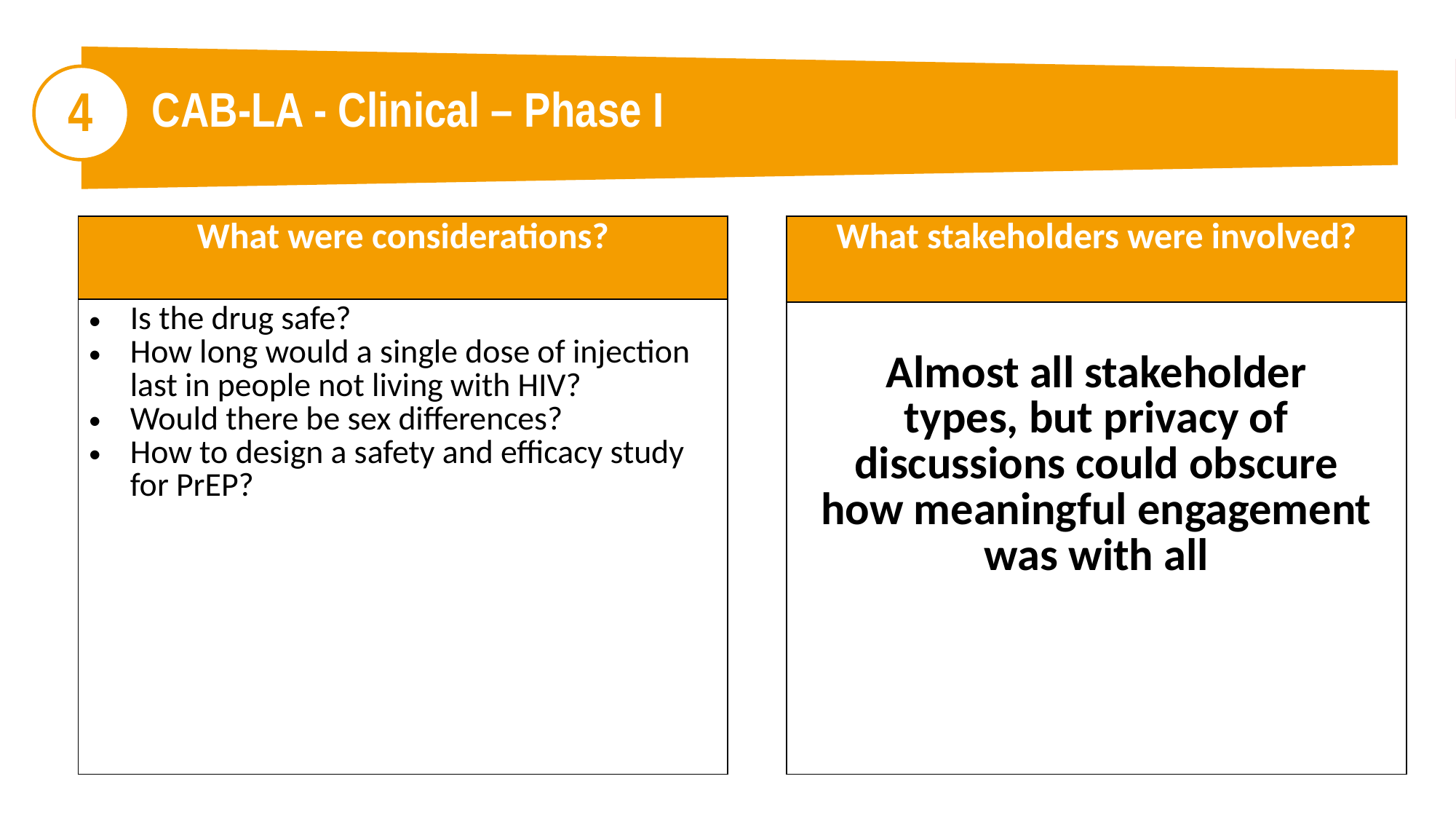

4
CAB-LA - Clinical – Phase I
| What were considerations? |
| --- |
| Is the drug safe? How long would a single dose of injection last in people not living with HIV? Would there be sex differences? How to design a safety and efficacy study for PrEP? |
| What stakeholders were involved? |
| --- |
| Almost all stakeholder types, but privacy of discussions could obscure how meaningful engagement was with all |